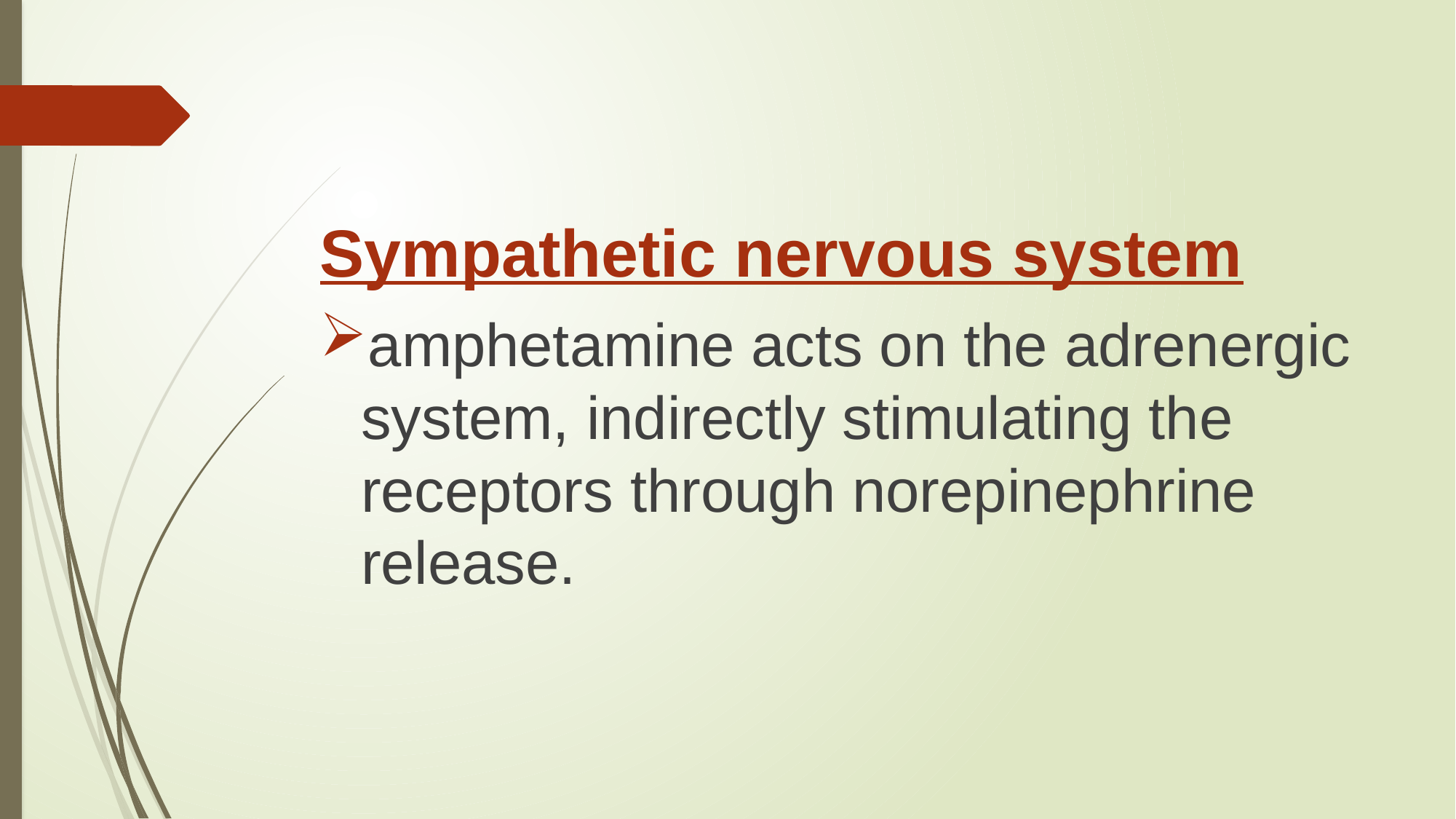

# .
Sympathetic nervous system
amphetamine acts on the adrenergic system, indirectly stimulating the receptors through norepinephrine release.